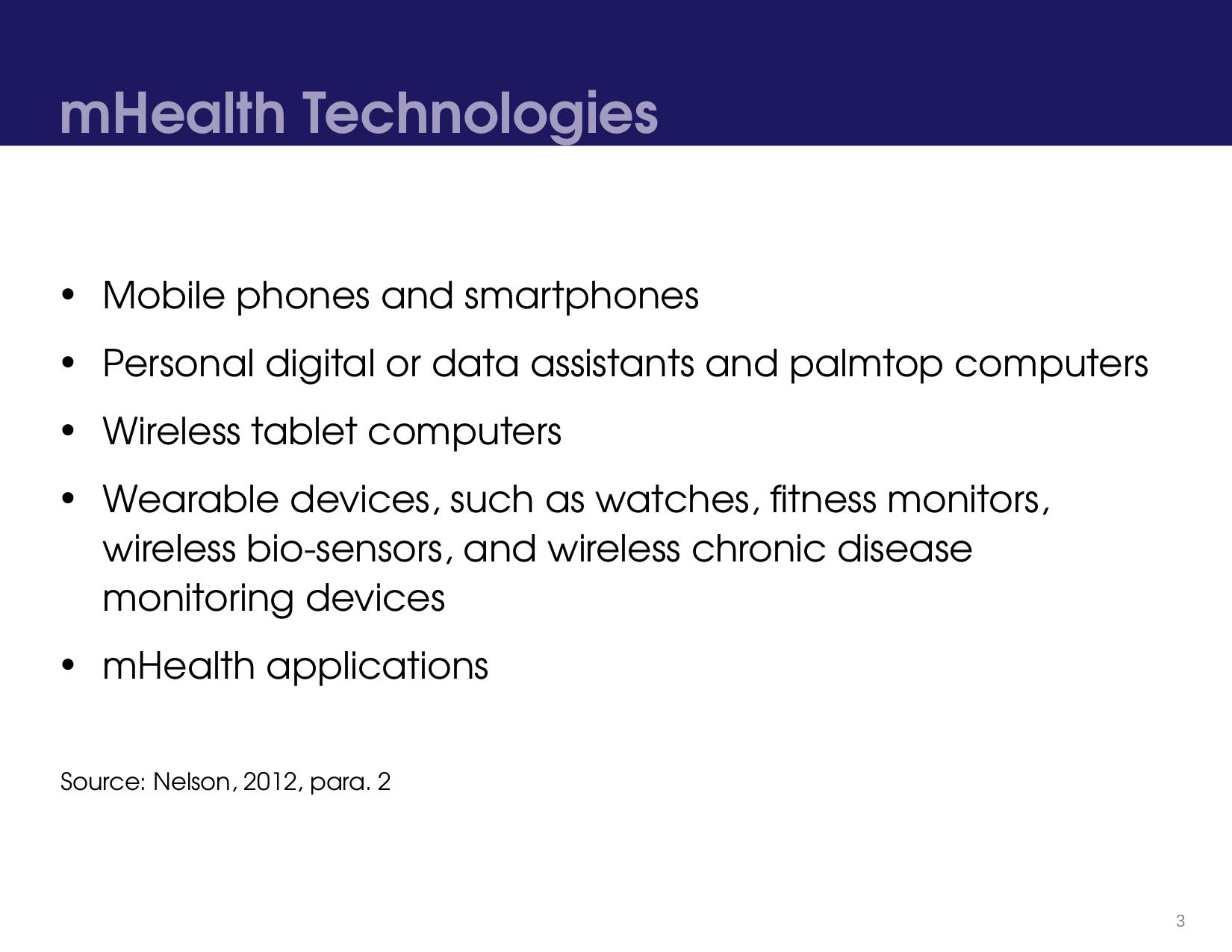

# mHealth Technologies
Mobile phones and smartphones
Personal digital or data assistants and palmtop computers
Wireless tablet computers
Wearable devices, such as watches, fitness monitors, wireless bio‐sensors, and wireless chronic disease monitoring devices
mHealth applications

Source: Nelson, 2012, para. 2
3